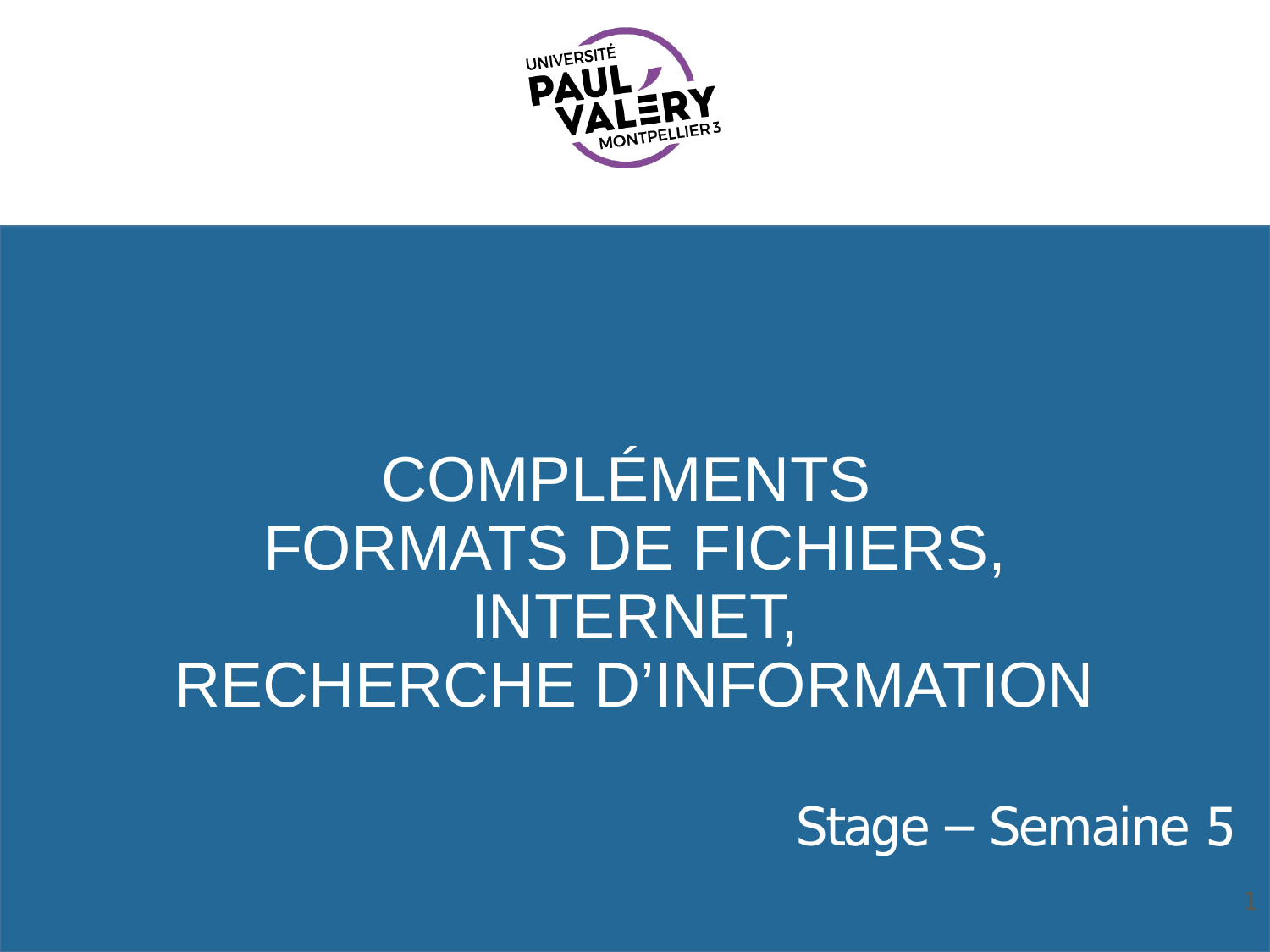

# Compléments Formats de fichiers, Internet, Recherche d’information
Stage – Semaine 5
1